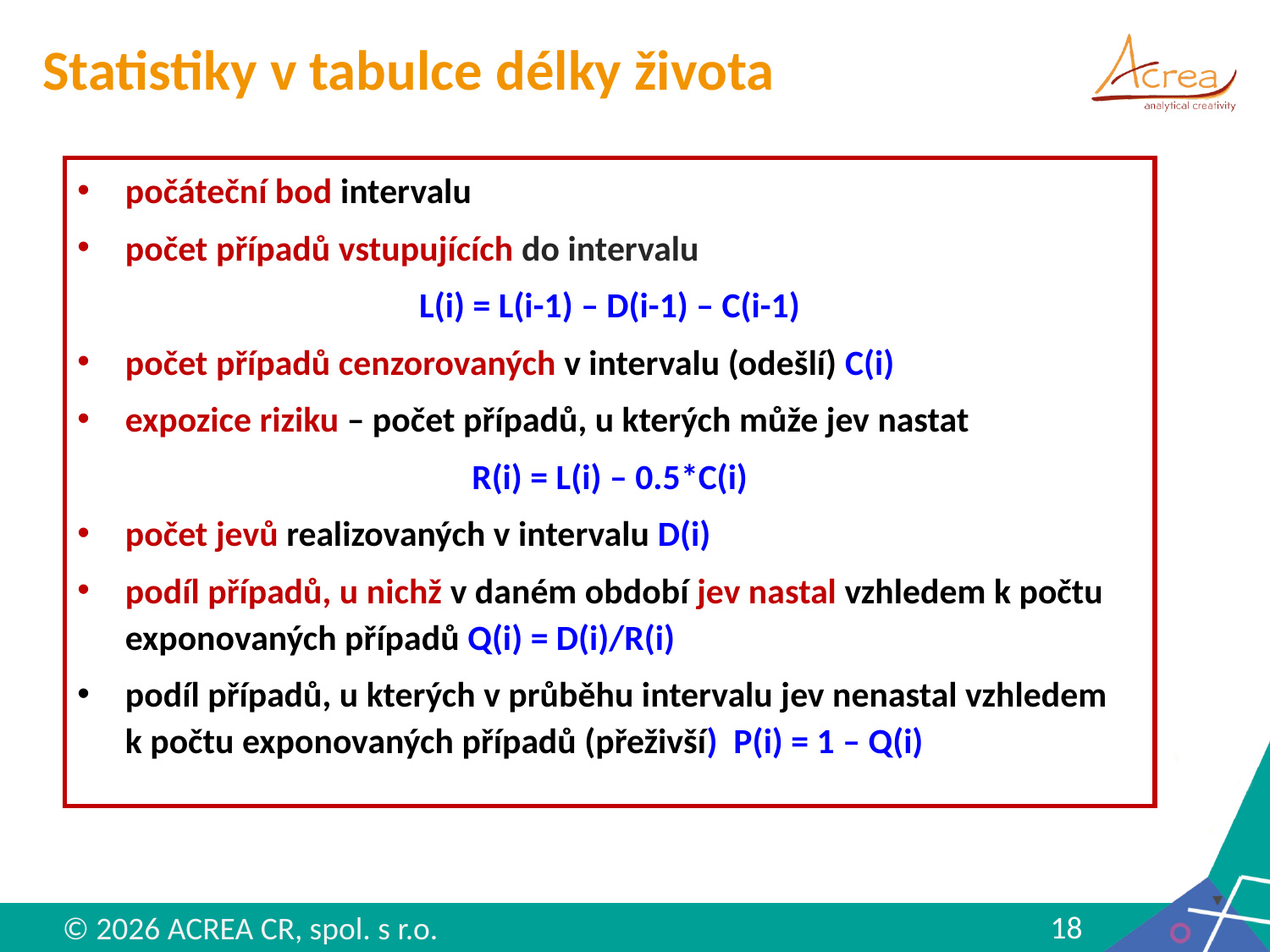

# Statistiky v tabulce délky života
počáteční bod intervalu
počet případů vstupujících do intervalu
L(i) = L(i-1) – D(i-1) – C(i-1)
počet případů cenzorovaných v intervalu (odešlí) C(i)
expozice riziku – počet případů, u kterých může jev nastat
R(i) = L(i) – 0.5*C(i)
počet jevů realizovaných v intervalu D(i)
podíl případů, u nichž v daném období jev nastal vzhledem k počtu exponovaných případů Q(i) = D(i)/R(i)
podíl případů, u kterých v průběhu intervalu jev nenastal vzhledem k počtu exponovaných případů (přeživší)  P(i) = 1 – Q(i)